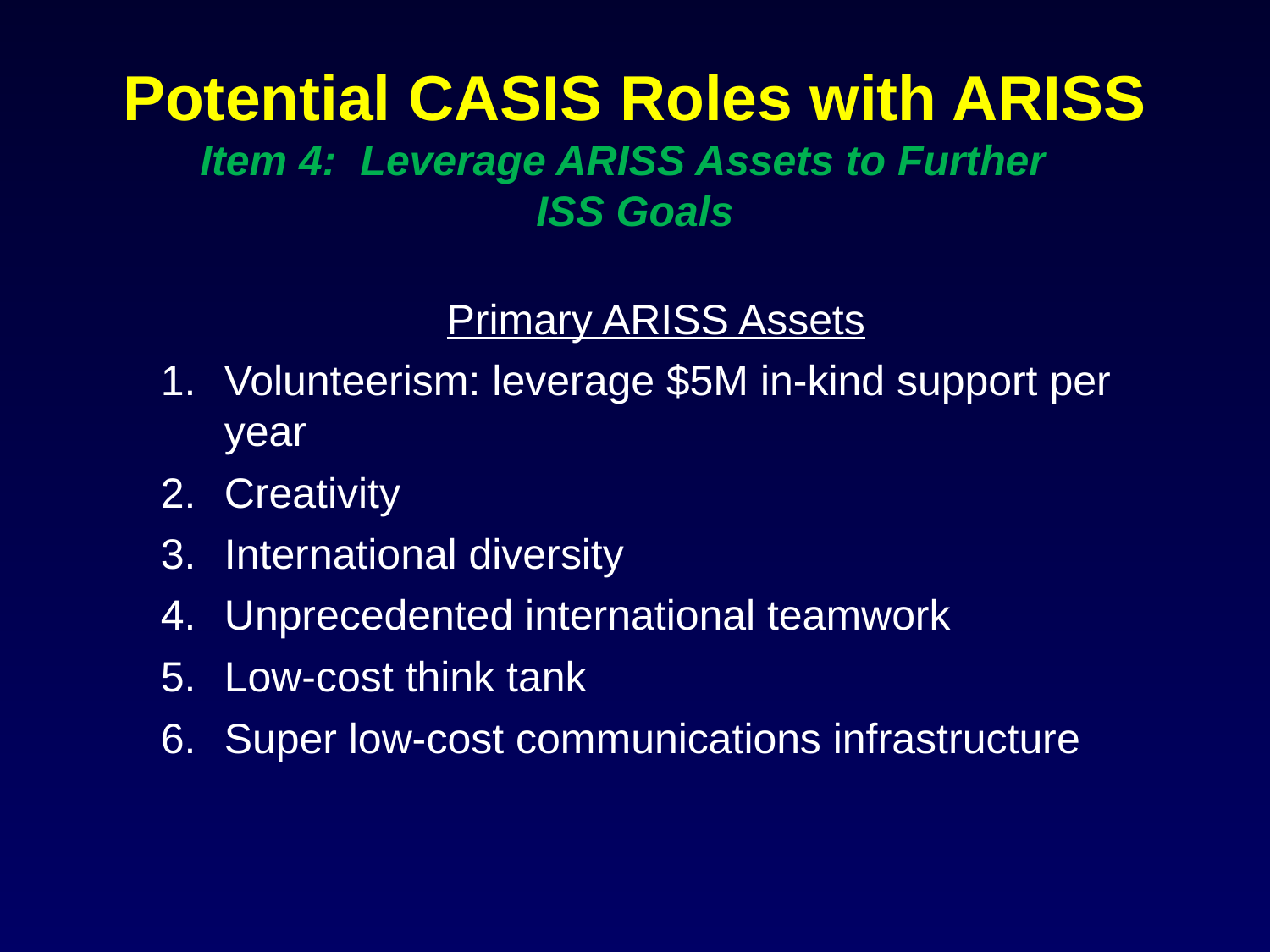

# Potential CASIS Roles with ARISS Item 4:  Leverage ARISS Assets to Further ISS Goals
Primary ARISS Assets
Volunteerism: leverage $5M in-kind support per year
Creativity
International diversity
Unprecedented international teamwork
Low-cost think tank
Super low-cost communications infrastructure